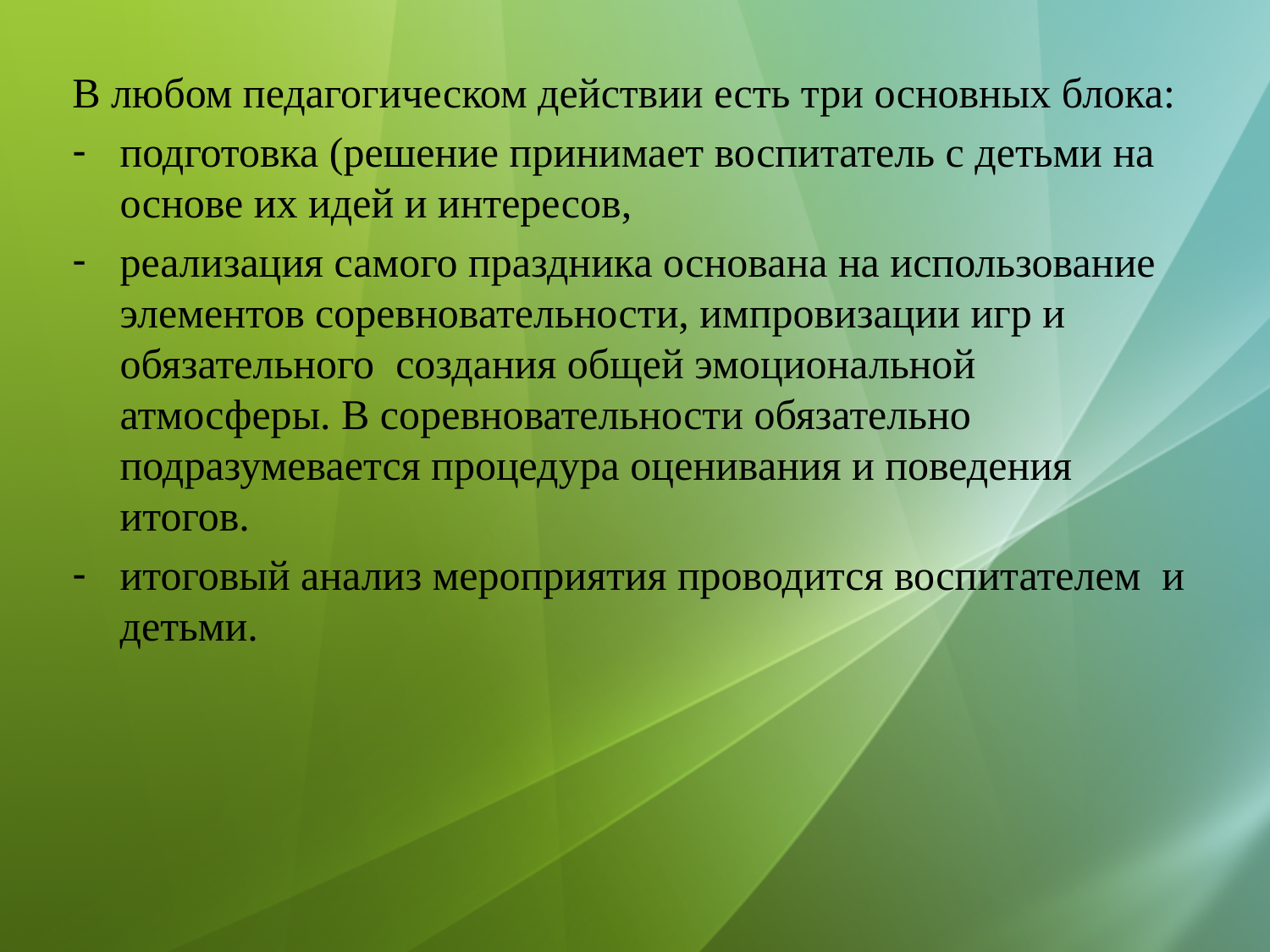

В любом педагогическом действии есть три основных блока:
подготовка (решение принимает воспитатель с детьми на  основе их идей и интересов,
реализация самого праздника основана на использование элементов соревновательности, импровизации игр и обязательного  создания общей эмоциональной атмосферы. В соревновательности обязательно подразумевается процедура оценивания и поведения итогов.
итоговый анализ мероприятия проводится воспитателем  и детьми.